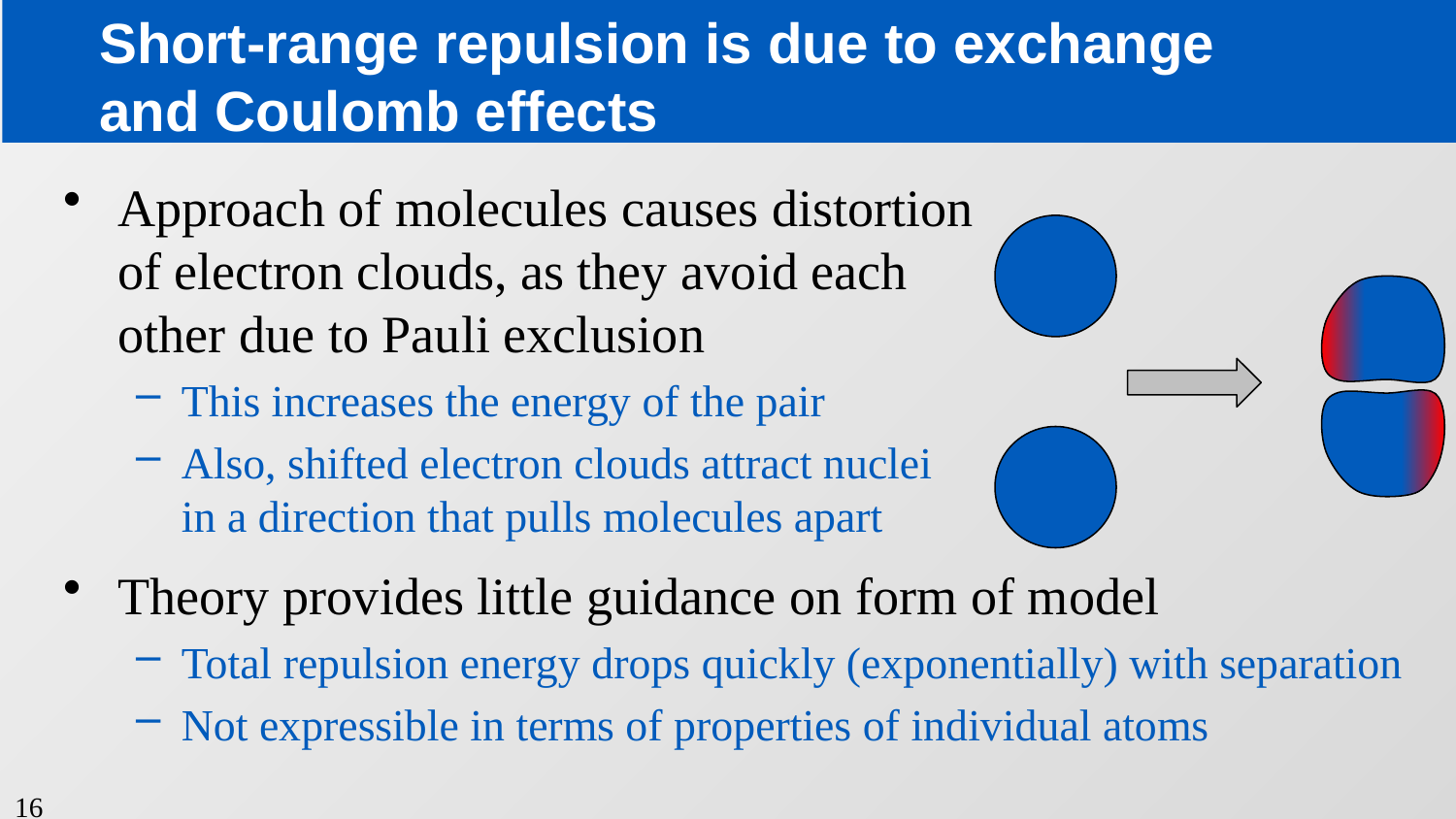

# Short-range repulsion is due to exchange and Coulomb effects

Approach of molecules causes distortion
of electron clouds, as they avoid each
other due to Pauli exclusion
This increases the energy of the pair
Also, shifted electron clouds attract nuclei
in a direction that pulls molecules apart
Theory provides little guidance on form of model
Total repulsion energy drops quickly (exponentially) with separation
Not expressible in terms of properties of individual atoms

16